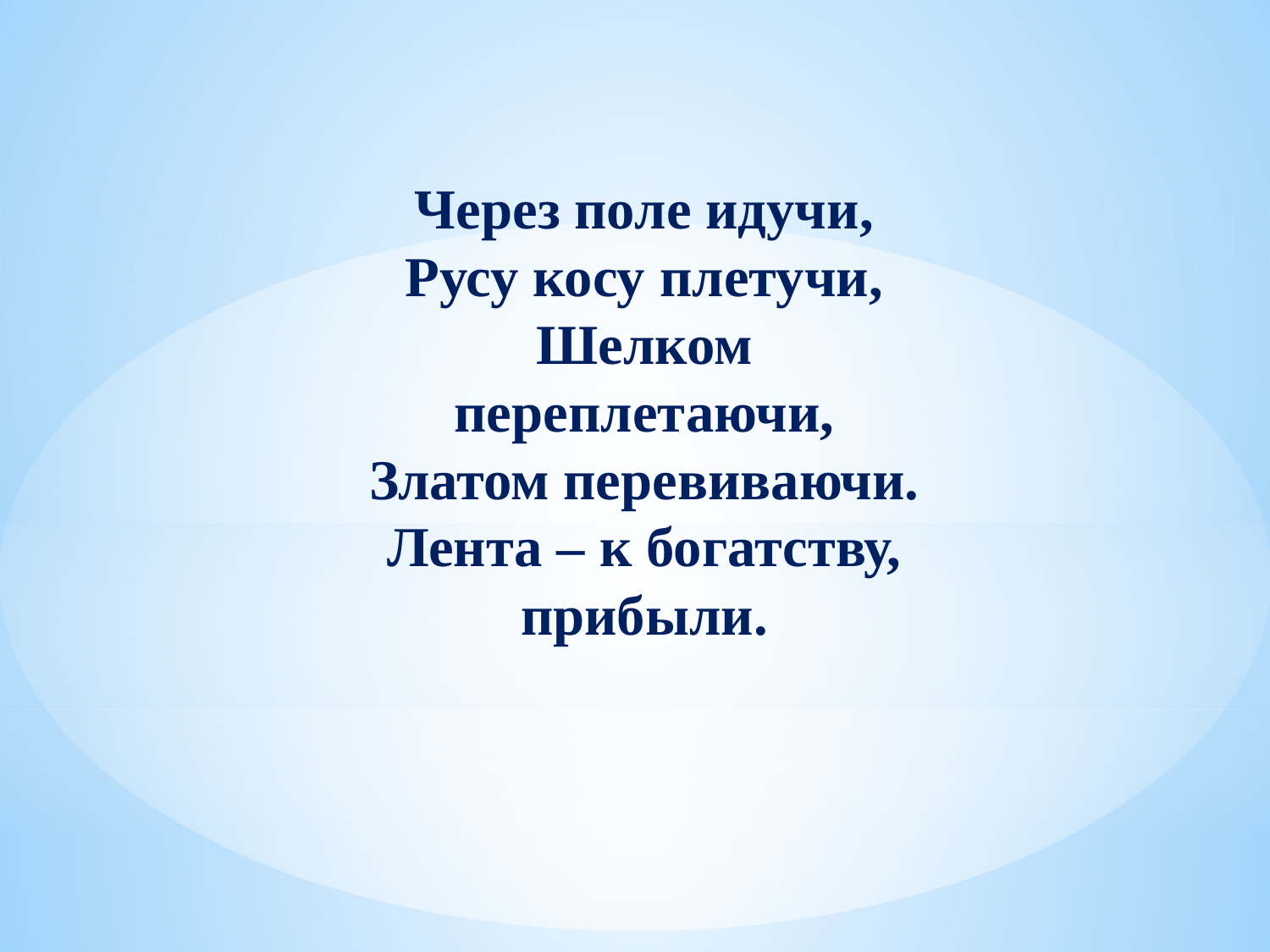

Через поле идучи,
Русу косу плетучи,
Шелком переплетаючи,
Златом перевиваючи.
Лента – к богатству, прибыли.